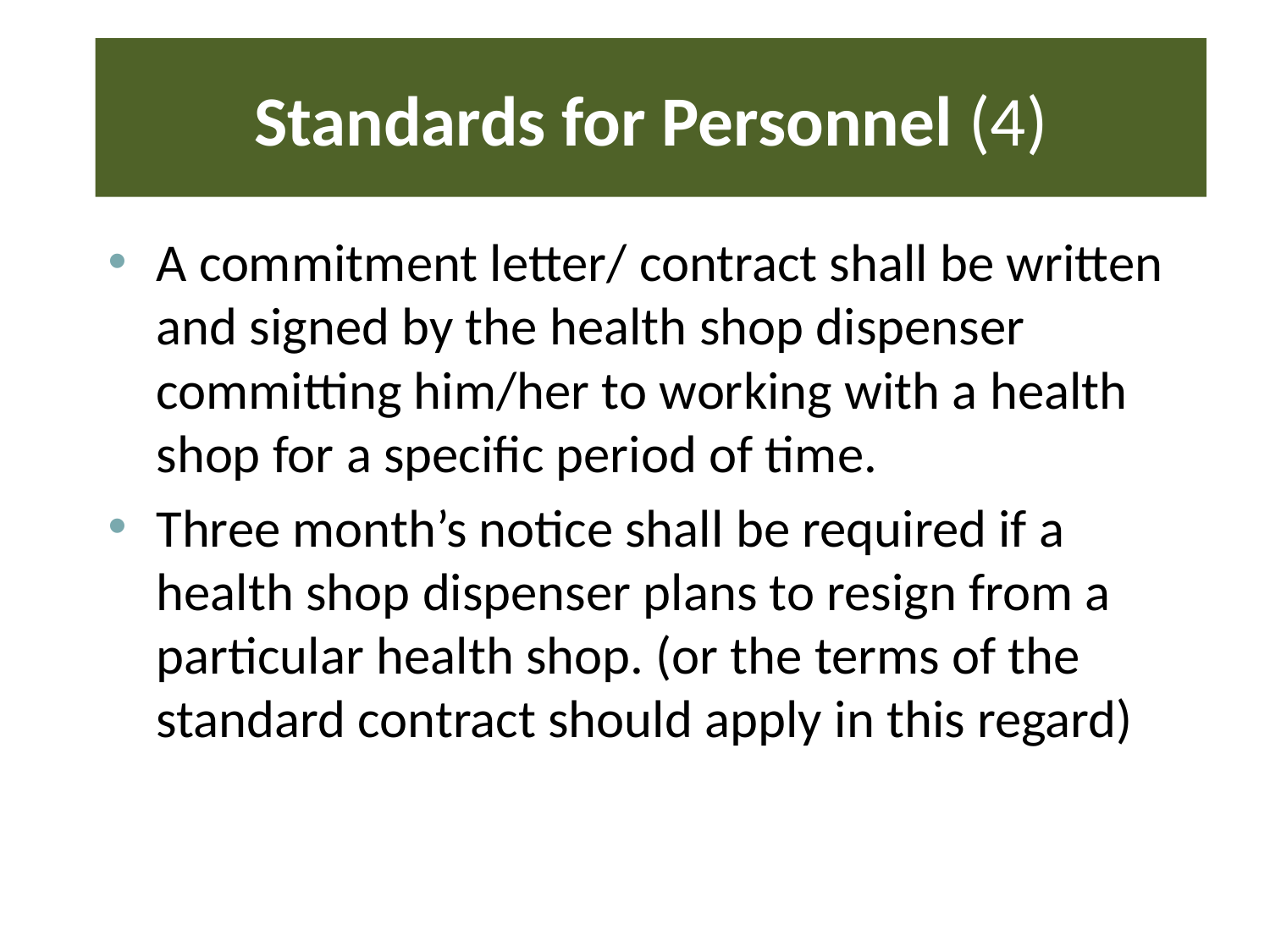

# Standards for Personnel (4)
A commitment letter/ contract shall be written and signed by the health shop dispenser committing him/her to working with a health shop for a specific period of time.
Three month’s notice shall be required if a health shop dispenser plans to resign from a particular health shop. (or the terms of the standard contract should apply in this regard)